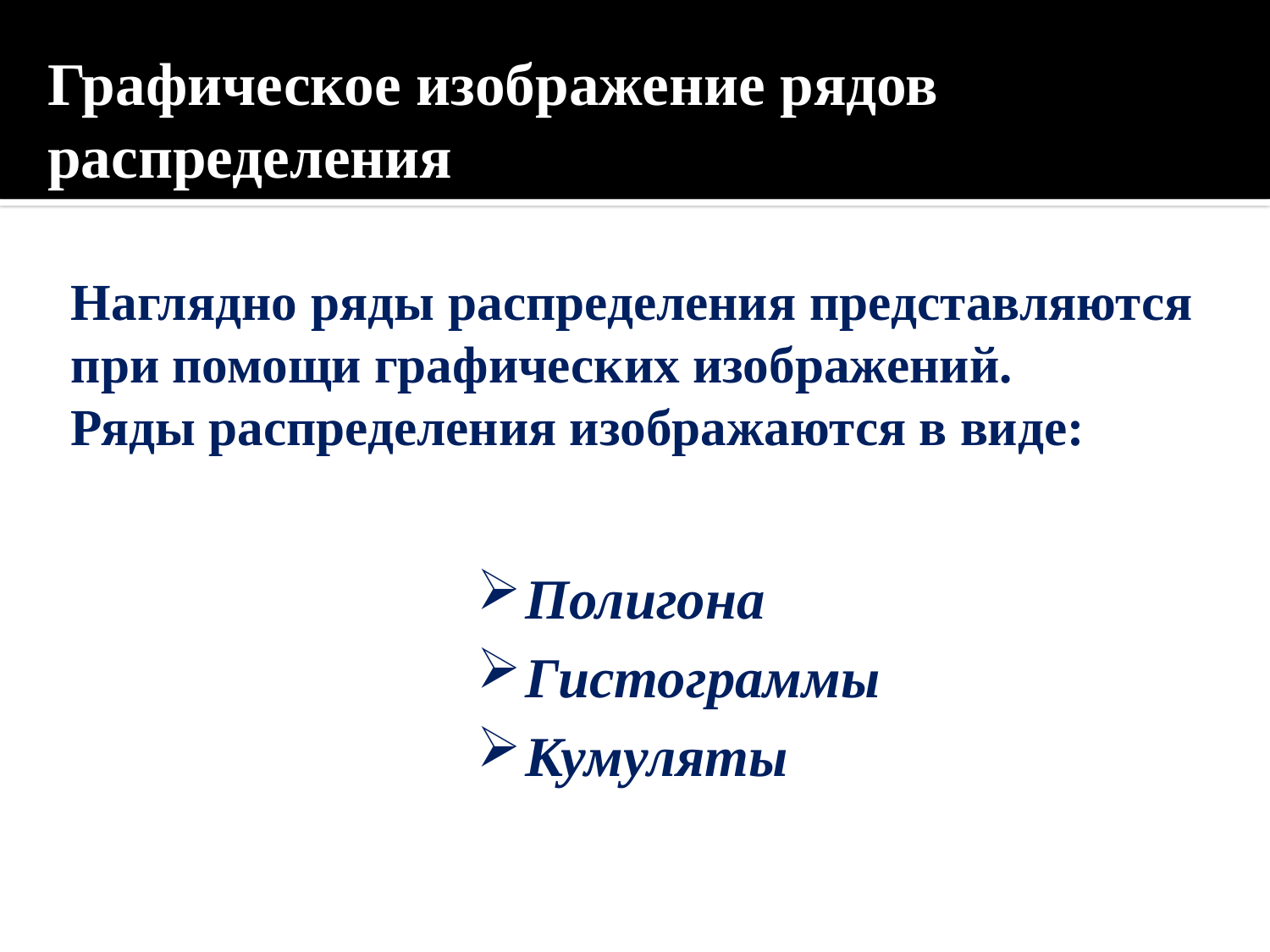

# Графическое изображение рядов распределения
Наглядно ряды распределения представляются при помощи графических изображений.
Ряды распределения изображаются в виде:

Полигона
Гистограммы
Кумуляты